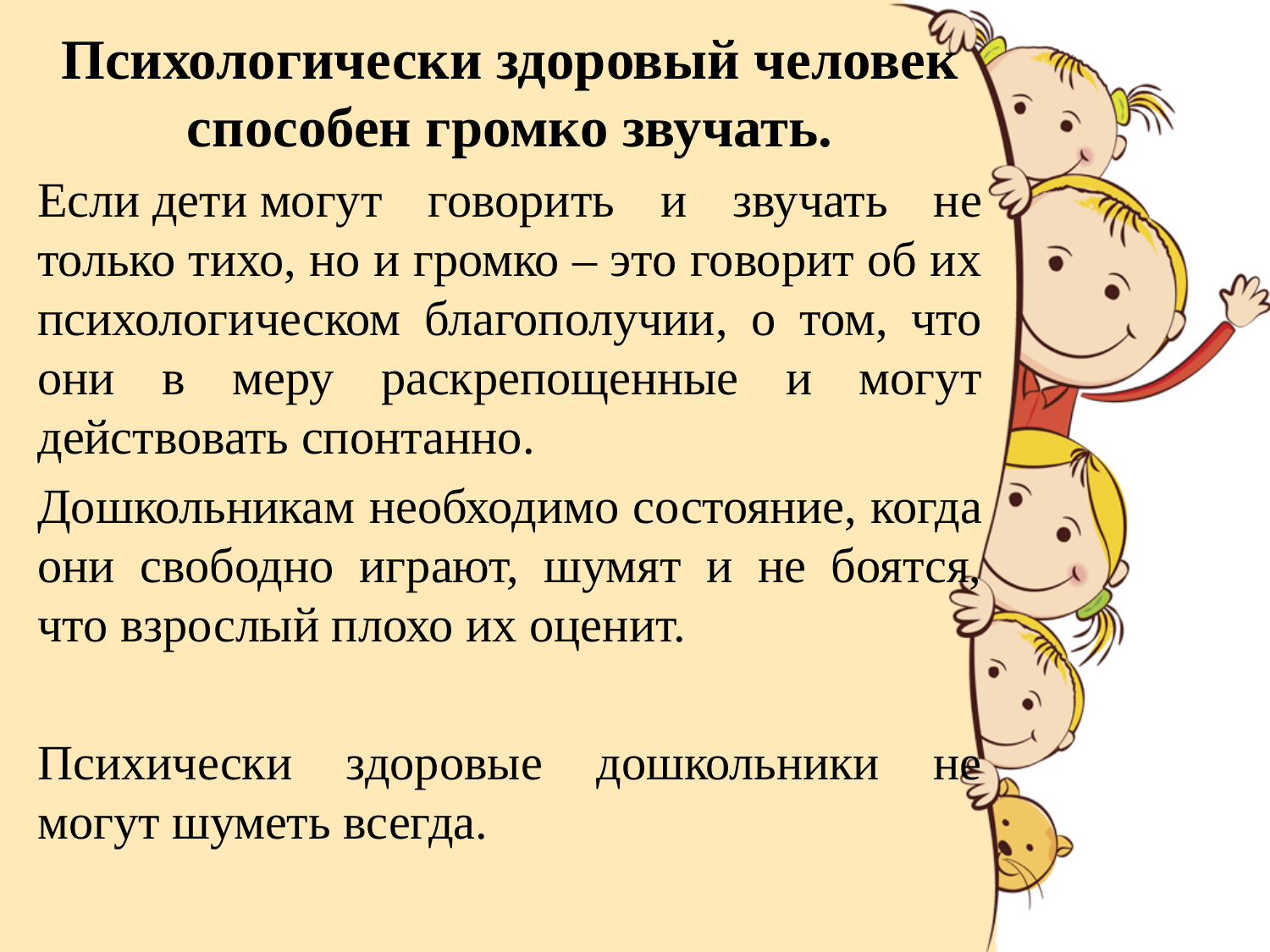

Психологически здоровый человек способен громко звучать.
Если дети могут говорить и звучать не только тихо, но и громко – это говорит об их психологическом благополучии, о том, что они в меру раскрепощенные и могут действовать спонтанно.
Дошкольникам необходимо состояние, когда они свободно играют, шумят и не боятся, что взрослый плохо их оценит.

Психически здоровые дошкольники не могут шуметь всегда.
#